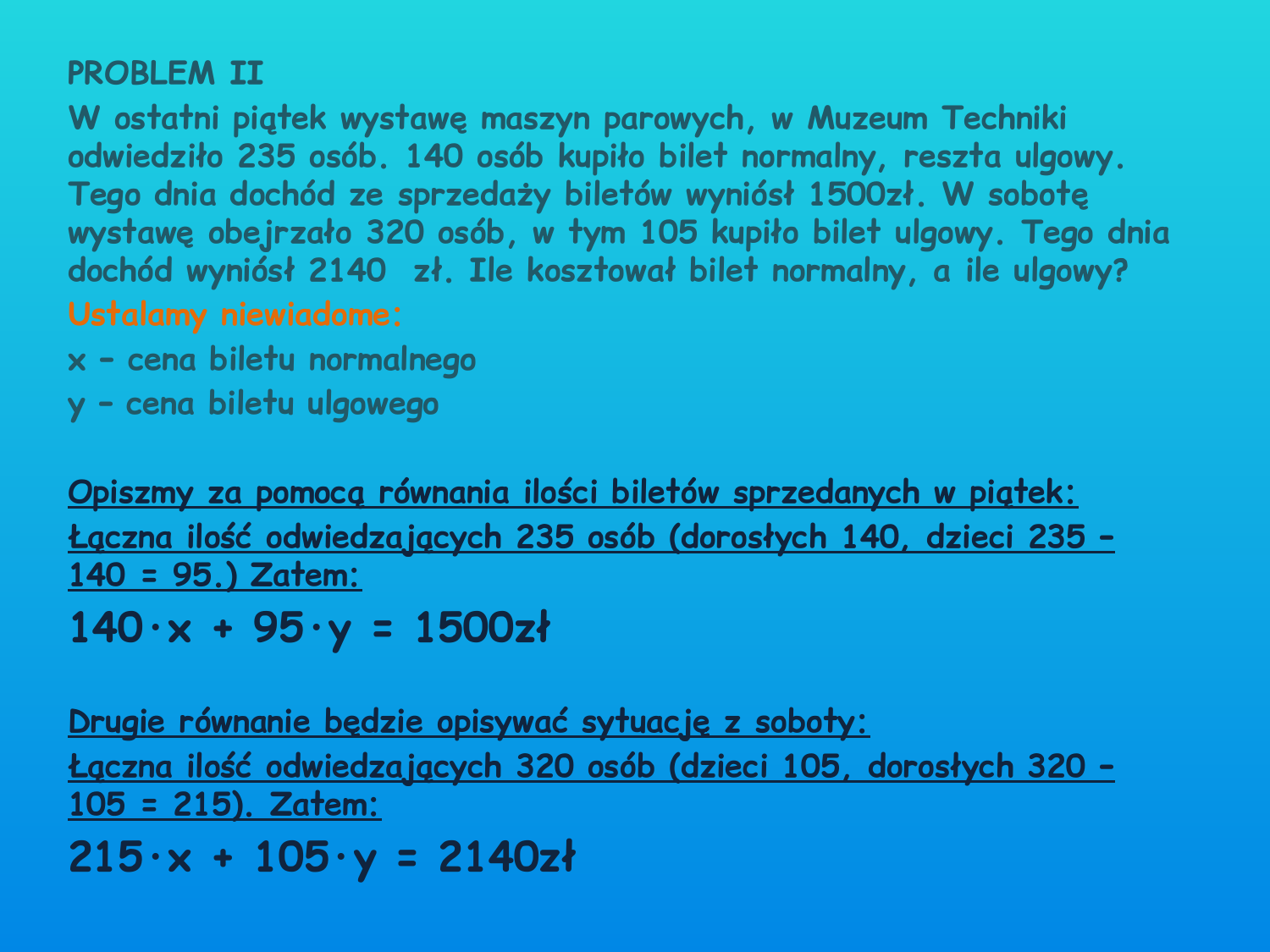

PROBLEM II
W ostatni piątek wystawę maszyn parowych, w Muzeum Techniki odwiedziło 235 osób. 140 osób kupiło bilet normalny, reszta ulgowy. Tego dnia dochód ze sprzedaży biletów wyniósł 1500zł. W sobotę wystawę obejrzało 320 osób, w tym 105 kupiło bilet ulgowy. Tego dnia dochód wyniósł 2140  zł. Ile kosztował bilet normalny, a ile ulgowy?
Ustalamy niewiadome:
x – cena biletu normalnego
y – cena biletu ulgowego

Opiszmy za pomocą równania ilości biletów sprzedanych w piątek:
Łączna ilość odwiedzających 235 osób (dorosłych 140, dzieci 235 – 140 = 95.) Zatem:
140∙x + 95∙y = 1500zł

Drugie równanie będzie opisywać sytuację z soboty:
Łączna ilość odwiedzających 320 osób (dzieci 105, dorosłych 320 – 105 = 215). Zatem:
215∙x + 105∙y = 2140zł